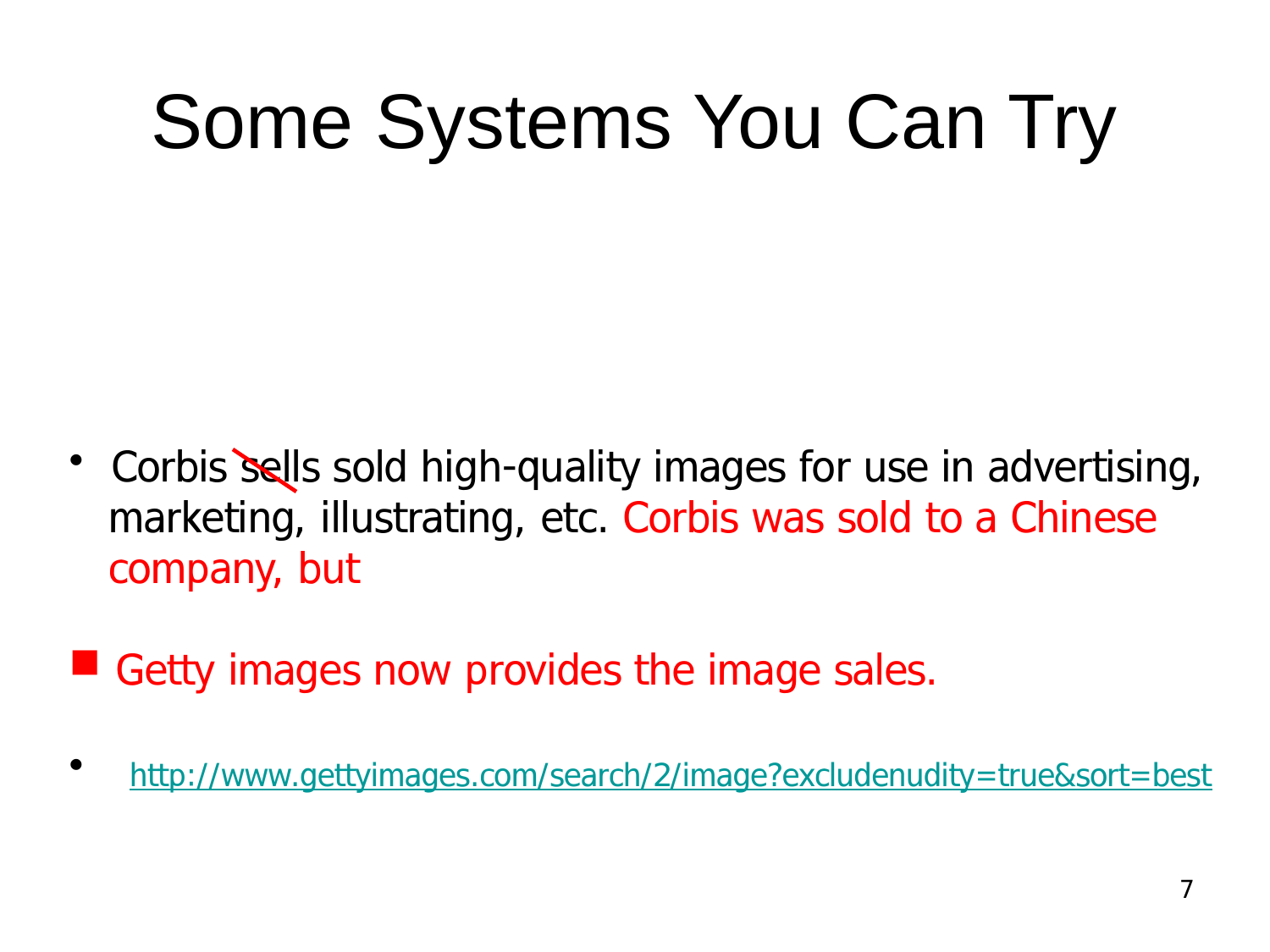

# Some Systems You Can Try
 Corbis sells sold high-quality images for use in advertising,
   marketing, illustrating, etc. Corbis was sold to a Chinese
   company, but

Getty images now provides the image sales.

 http://www.gettyimages.com/search/2/image?excludenudity=true&sort=best

7